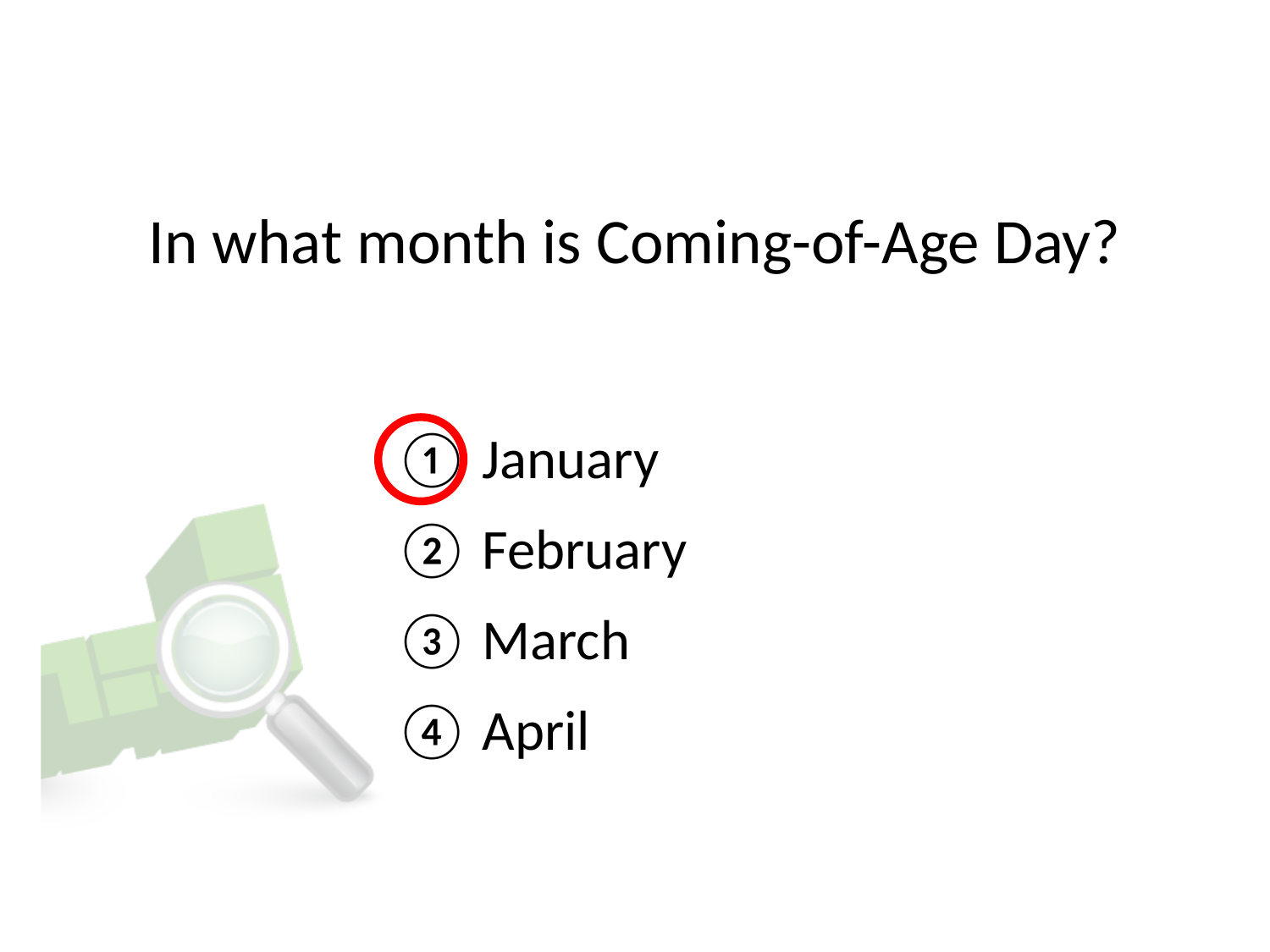

# In what month is Coming-of-Age Day?
① January
② February
③ March
④ April